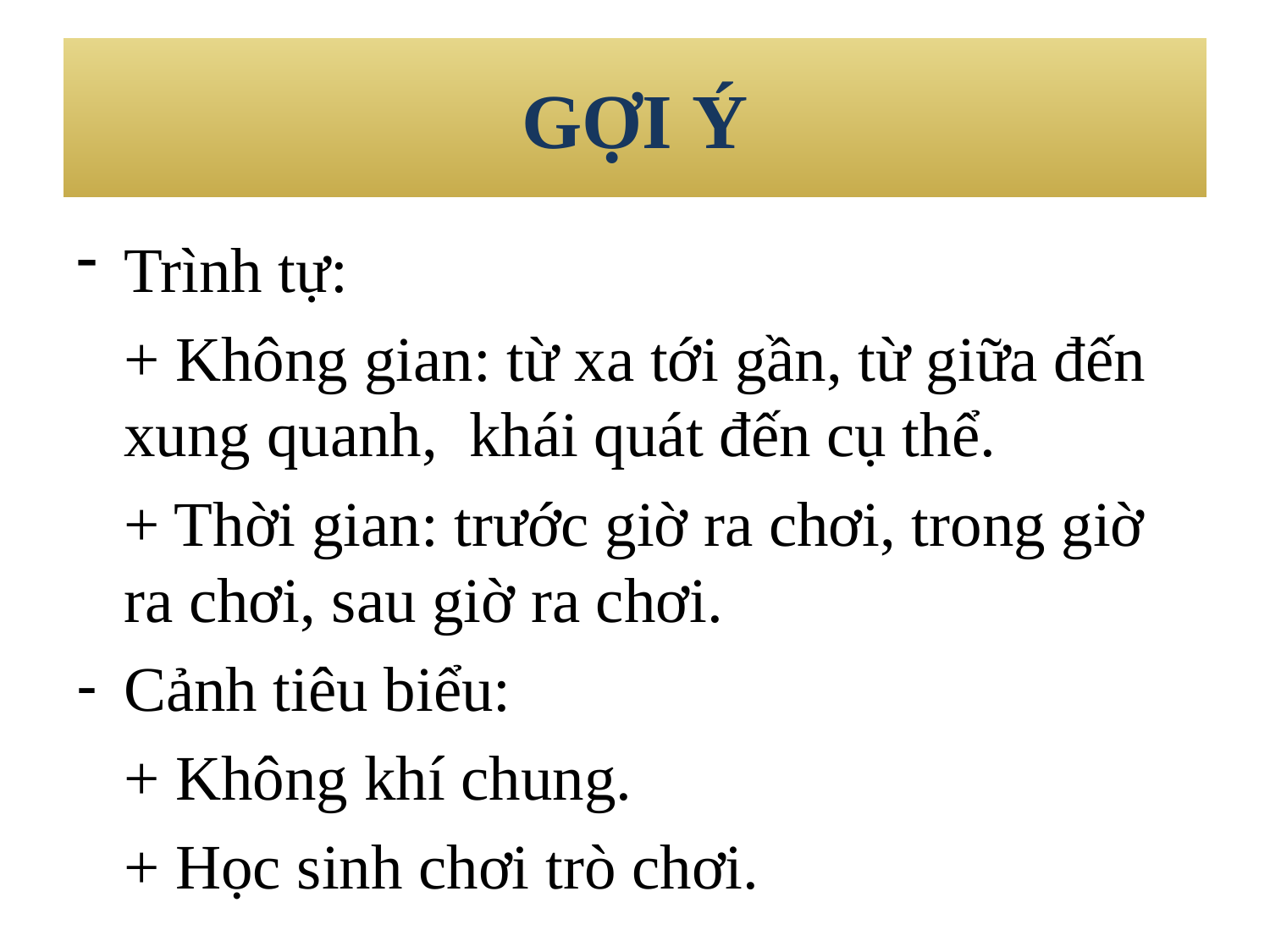

# GỢI Ý
Trình tự:
	+ Không gian: từ xa tới gần, từ giữa đến xung quanh,  khái quát đến cụ thể.
	+ Thời gian: trước giờ ra chơi, trong giờ ra chơi, sau giờ ra chơi.
Cảnh tiêu biểu:
	+ Không khí chung.
	+ Học sinh chơi trò chơi.